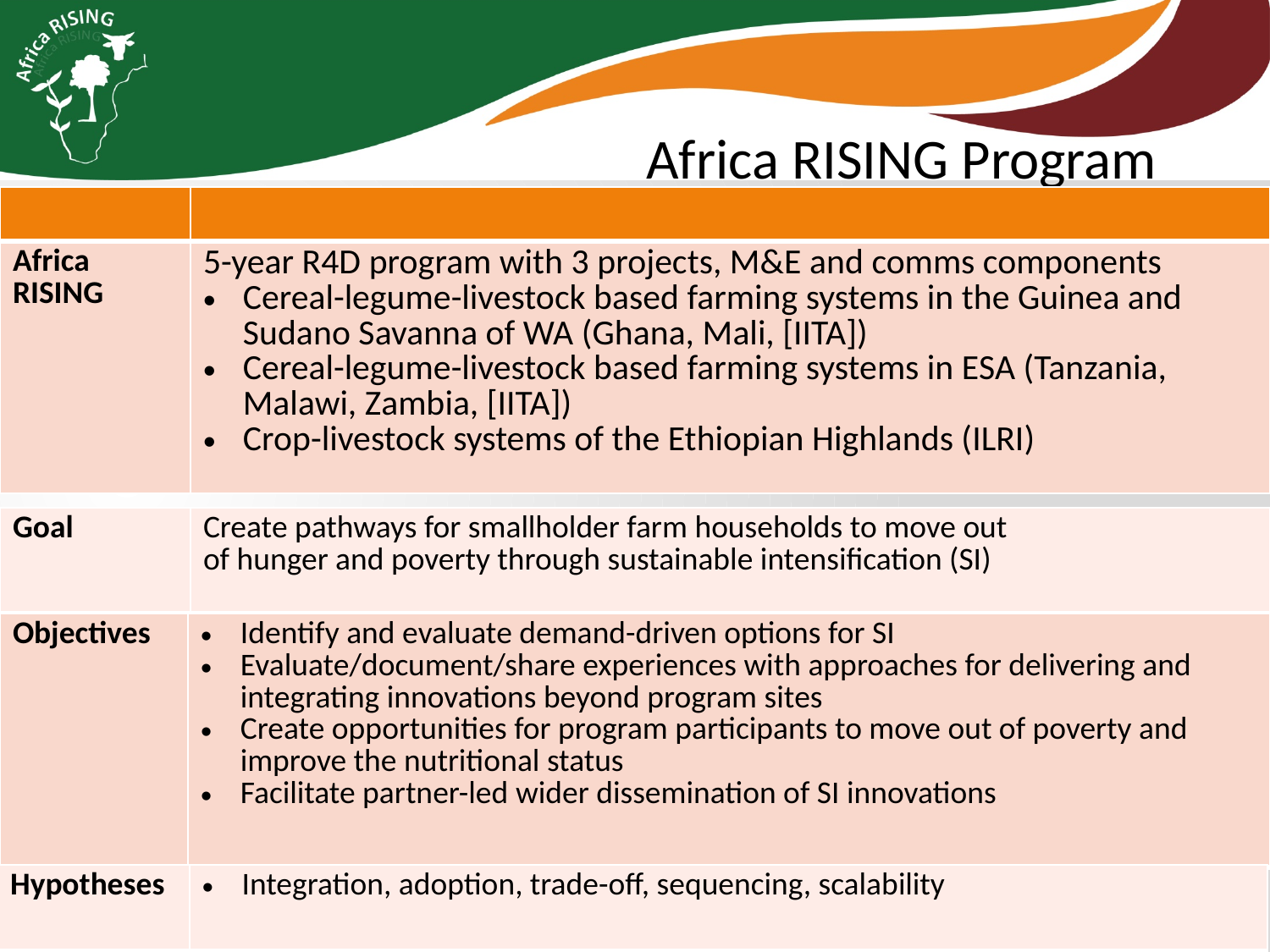

Africa RISING Program

|  |  |
| --- | --- |
| Africa RISING | 5-year R4D program with 3 projects, M&E and comms components Cereal-legume-livestock based farming systems in the Guinea and Sudano Savanna of WA (Ghana, Mali, [IITA]) Cereal-legume-livestock based farming systems in ESA (Tanzania, Malawi, Zambia, [IITA]) Crop-livestock systems of the Ethiopian Highlands (ILRI) |
Bullet
Bullet

| Goal | Create pathways for smallholder farm households to move out of hunger and poverty through sustainable intensification (SI) |
| --- | --- |
| Objectives | Identify and evaluate demand-driven options for SI Evaluate/document/share experiences with approaches for delivering and integrating innovations beyond program sites Create opportunities for program participants to move out of poverty and improve the nutritional status Facilitate partner-led wider dissemination of SI innovations |
| --- | --- |
| Hypotheses | Integration, adoption, trade-off, sequencing, scalability |
| --- | --- |